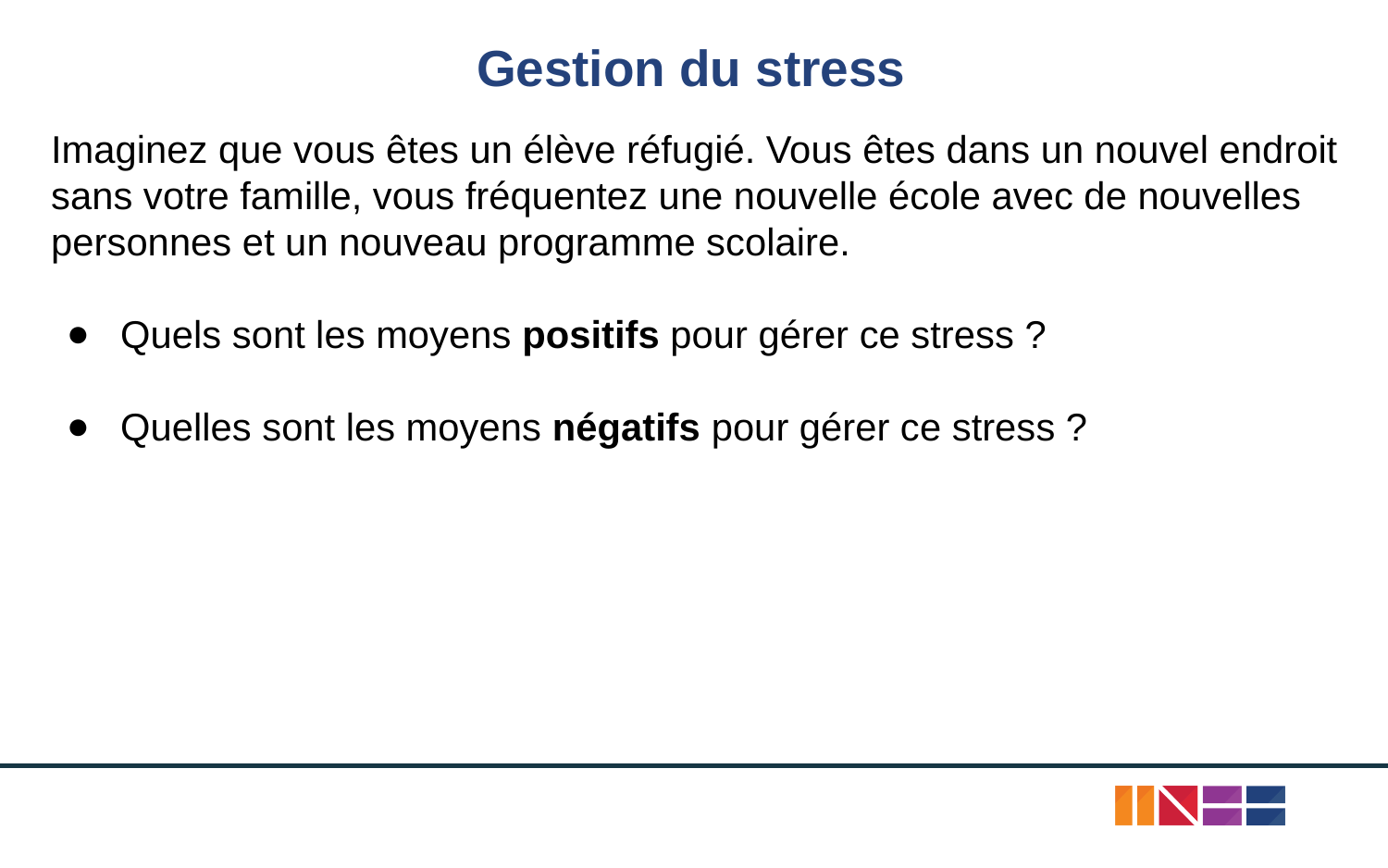

# Gestion du stress

Imaginez que vous êtes un élève réfugié. Vous êtes dans un nouvel endroit sans votre famille, vous fréquentez une nouvelle école avec de nouvelles personnes et un nouveau programme scolaire.

Quels sont les moyens positifs pour gérer ce stress ?

Quelles sont les moyens négatifs pour gérer ce stress ?